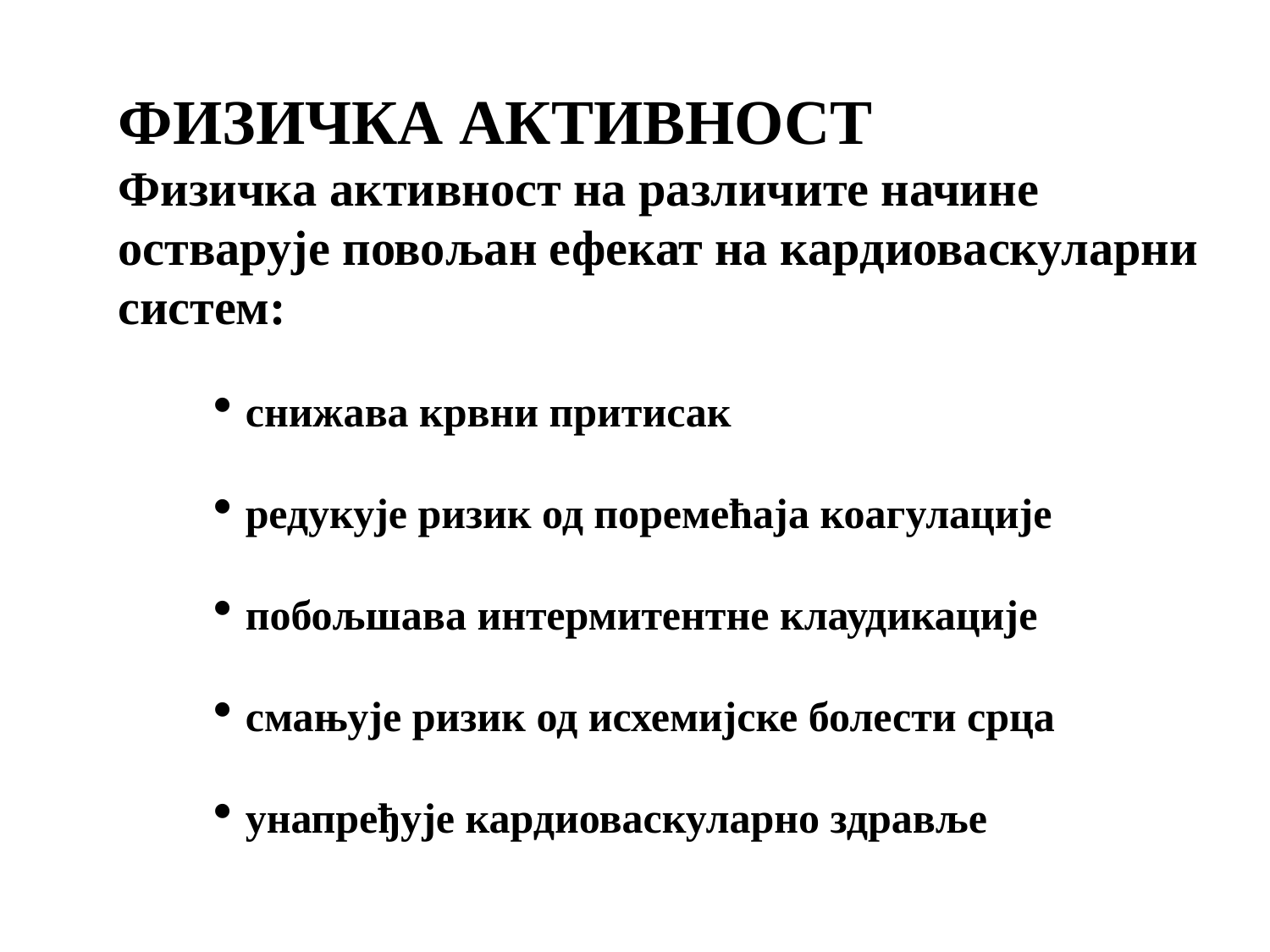

ФИЗИЧКА АКТИВНОСТ
Физичка активност на различите начине остварује повољан ефекат на кардиоваскуларни систем:

снижава крвни притисак

редукује ризик од поремећаја коагулације

побољшава интермитентне клаудикације

смањује ризик од исхемијске болести срца

унапређује кардиоваскуларно здравље